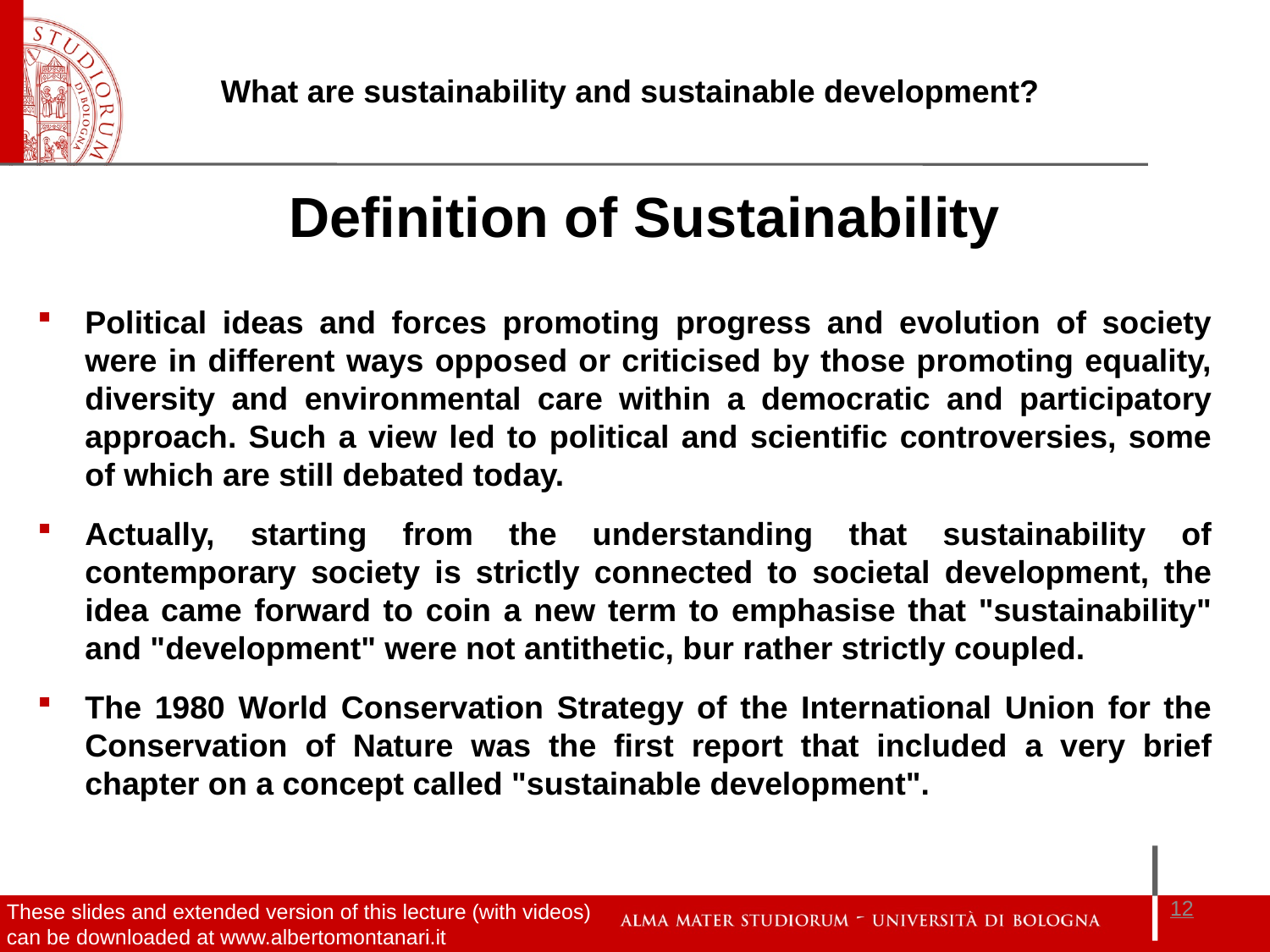

Definition of Sustainability
Political ideas and forces promoting progress and evolution of society were in different ways opposed or criticised by those promoting equality, diversity and environmental care within a democratic and participatory approach. Such a view led to political and scientific controversies, some of which are still debated today.
Actually, starting from the understanding that sustainability of contemporary society is strictly connected to societal development, the idea came forward to coin a new term to emphasise that "sustainability" and "development" were not antithetic, bur rather strictly coupled.
The 1980 World Conservation Strategy of the International Union for the Conservation of Nature was the first report that included a very brief chapter on a concept called "sustainable development".
12